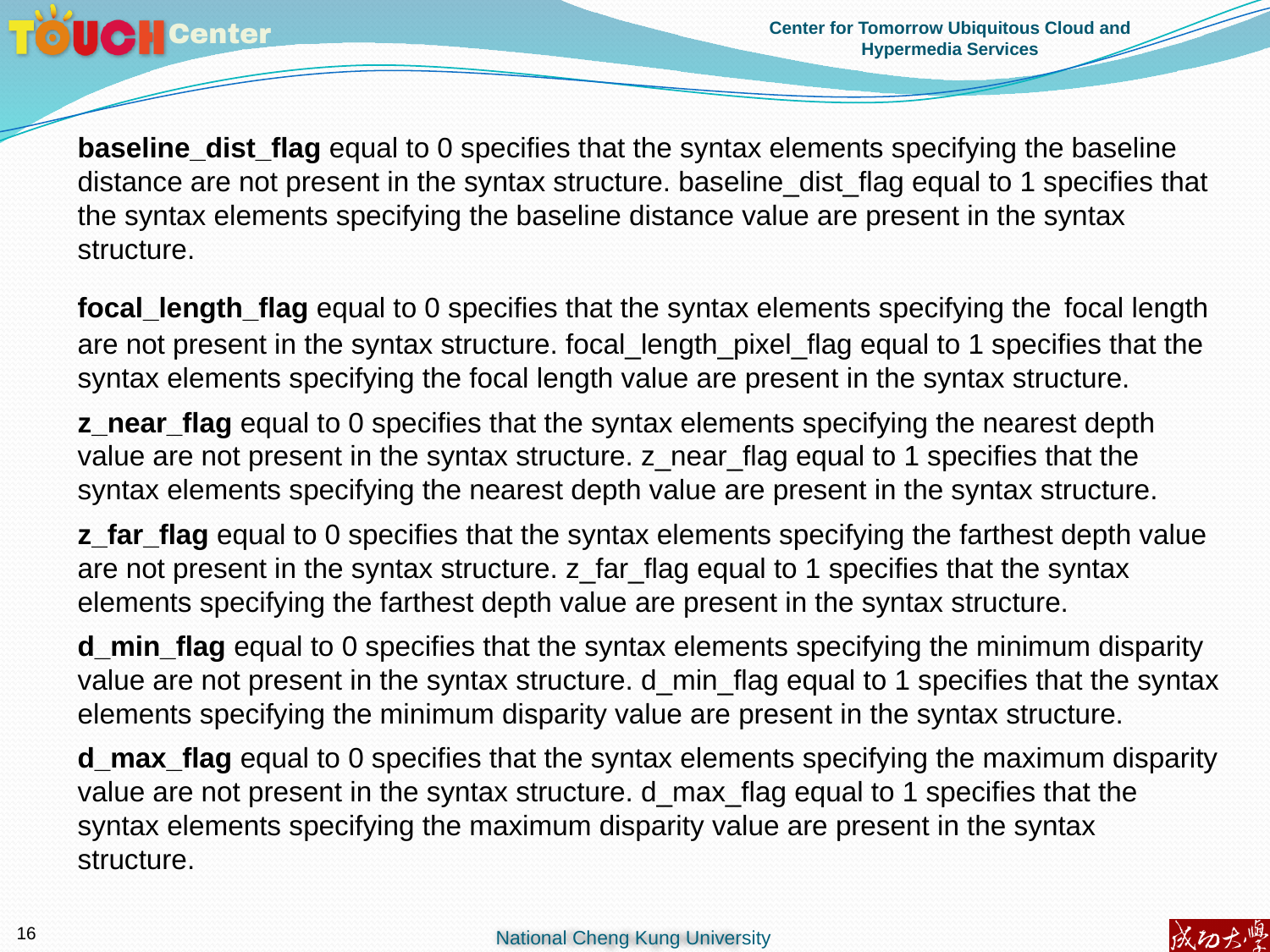

baseline_dist_flag equal to 0 specifies that the syntax elements specifying the baseline distance are not present in the syntax structure. baseline_dist_flag equal to 1 specifies that the syntax elements specifying the baseline distance value are present in the syntax structure.
focal_length_flag equal to 0 specifies that the syntax elements specifying the focal length are not present in the syntax structure. focal_length_pixel_flag equal to 1 specifies that the syntax elements specifying the focal length value are present in the syntax structure.
z_near_flag equal to 0 specifies that the syntax elements specifying the nearest depth value are not present in the syntax structure. z_near_flag equal to 1 specifies that the syntax elements specifying the nearest depth value are present in the syntax structure.
z_far_flag equal to 0 specifies that the syntax elements specifying the farthest depth value are not present in the syntax structure. z_far_flag equal to 1 specifies that the syntax elements specifying the farthest depth value are present in the syntax structure.
d_min_flag equal to 0 specifies that the syntax elements specifying the minimum disparity value are not present in the syntax structure. d_min_flag equal to 1 specifies that the syntax elements specifying the minimum disparity value are present in the syntax structure.
d_max_flag equal to 0 specifies that the syntax elements specifying the maximum disparity value are not present in the syntax structure. d_max_flag equal to 1 specifies that the syntax elements specifying the maximum disparity value are present in the syntax structure.